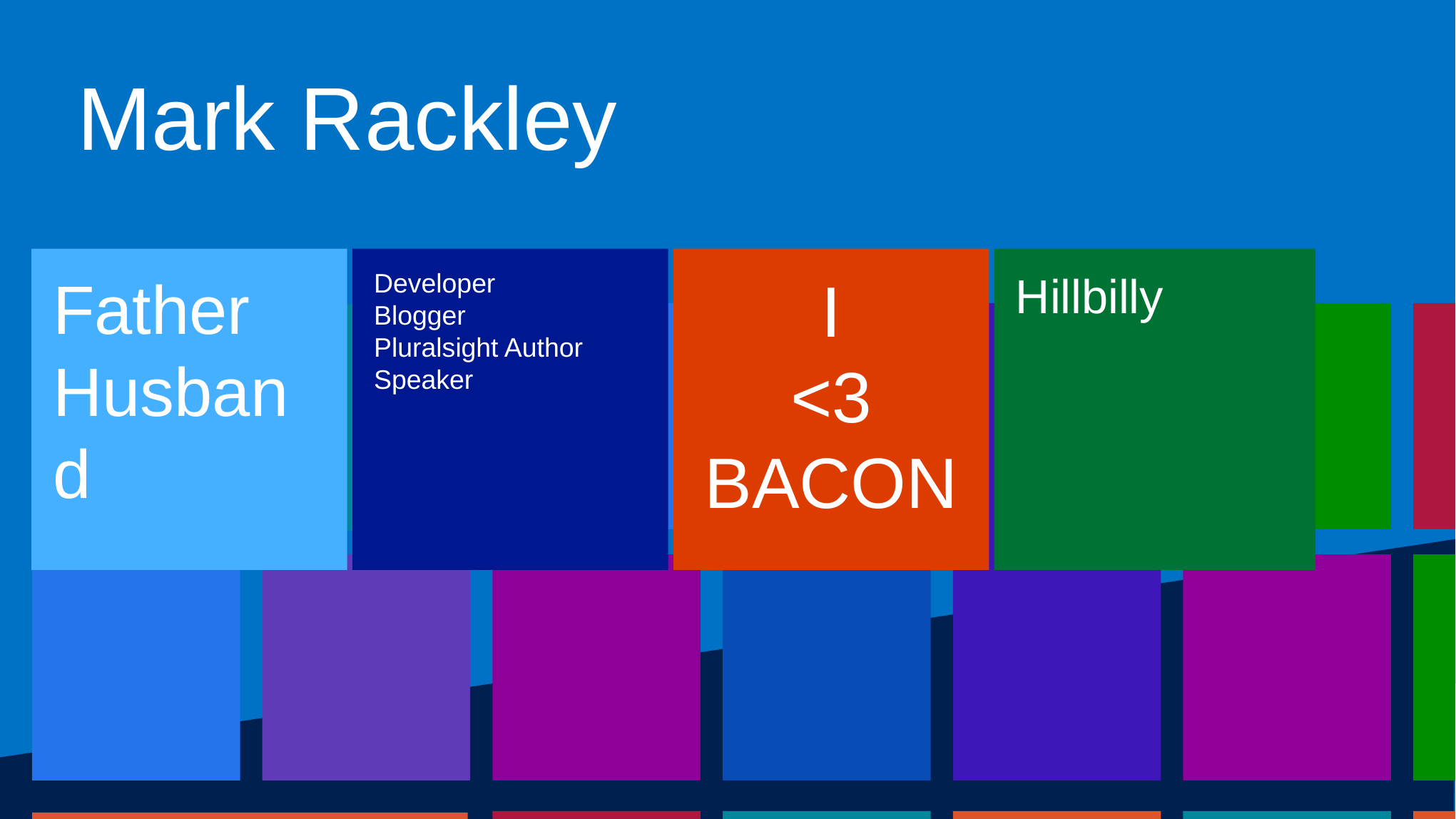

Mark Rackley
Father
Husband

Developer
Blogger
Pluralsight Author
Speaker

I
<3
BACON
Hillbilly